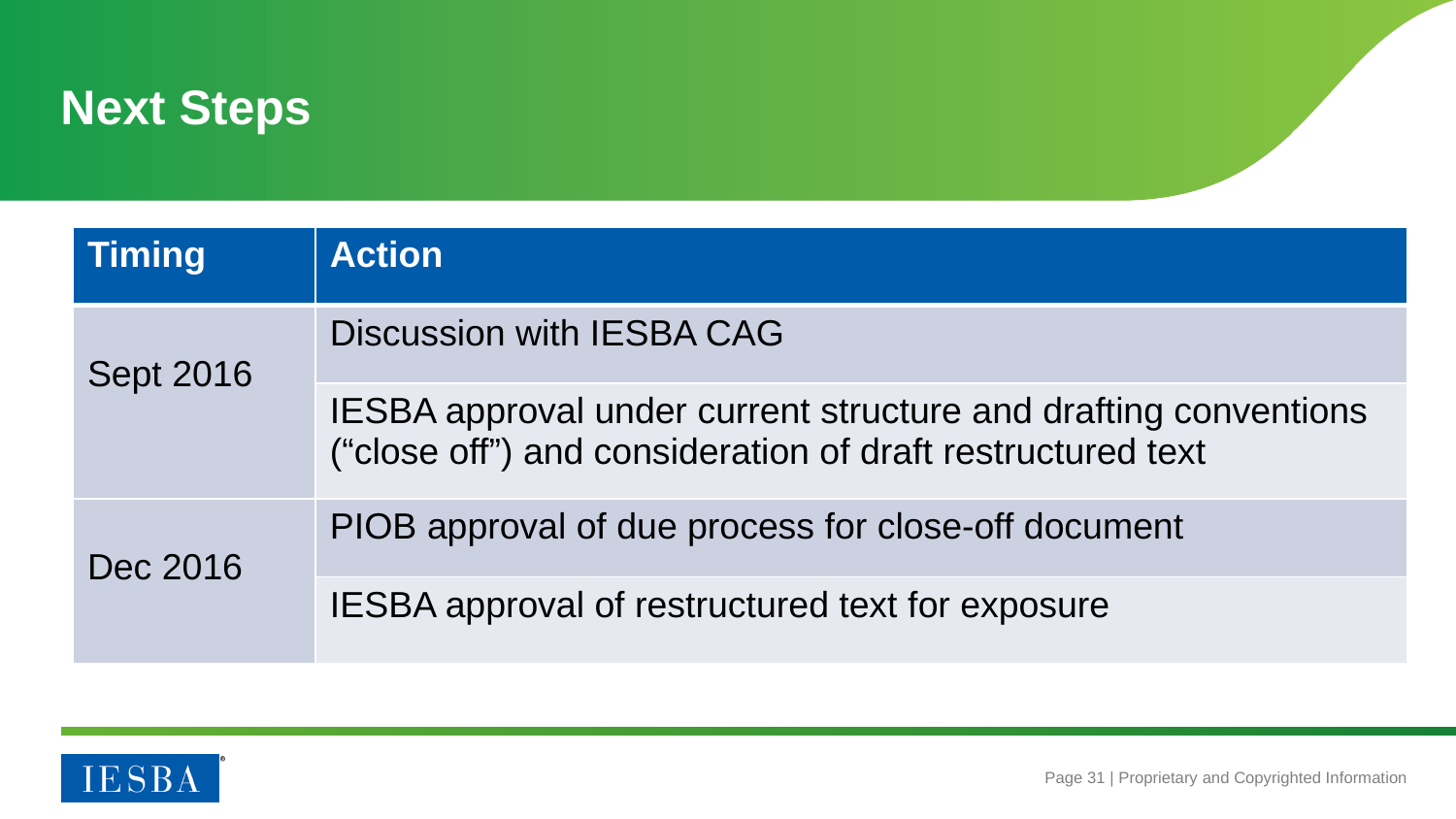

# Next Steps
| Timing | Action |
| --- | --- |
| Sept 2016 | Discussion with IESBA CAG |
|  | IESBA approval under current structure and drafting conventions (“close off”) and consideration of draft restructured text |
| Dec 2016 | PIOB approval of due process for close-off document |
|  | IESBA approval of restructured text for exposure |